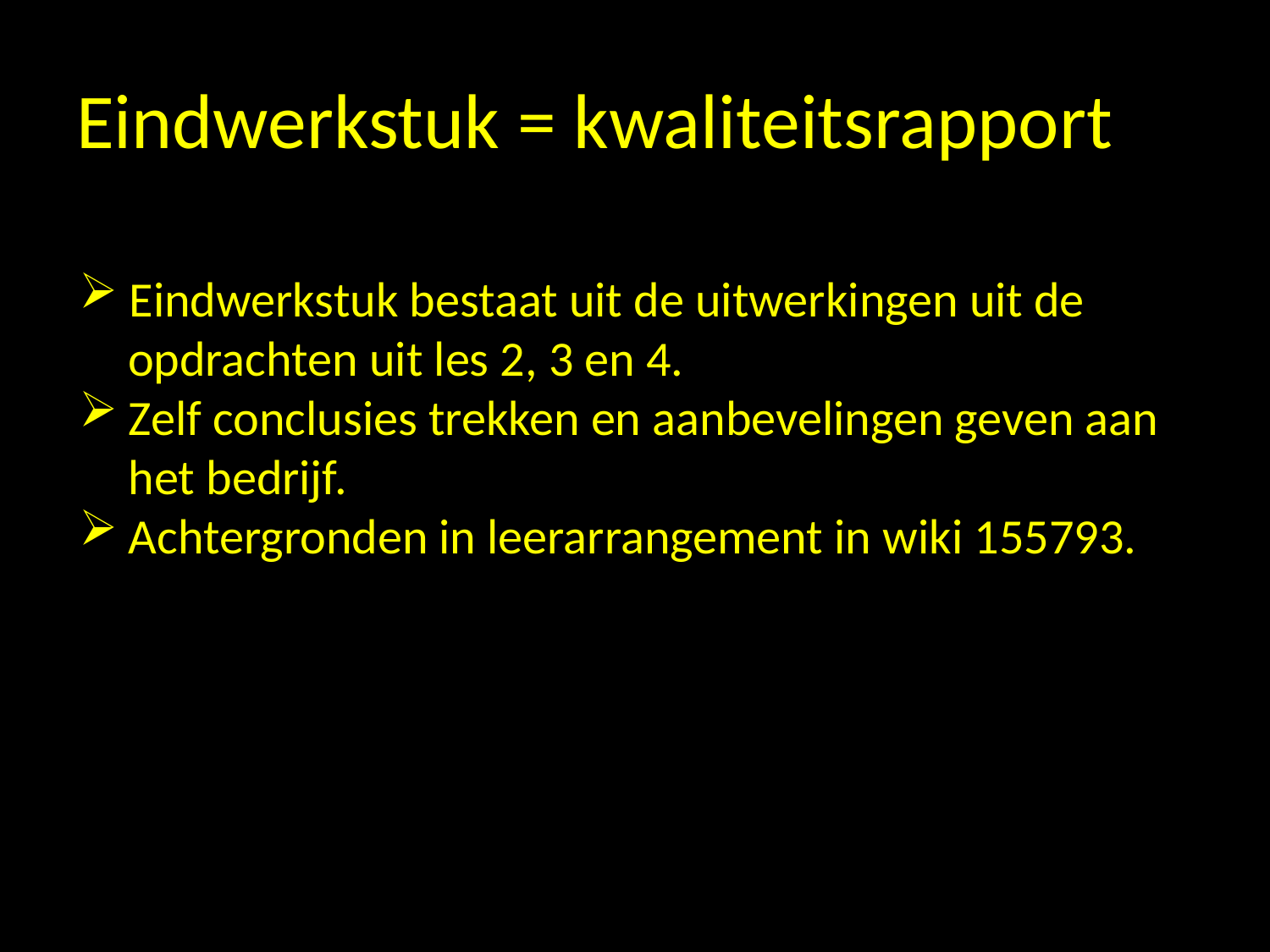

# Eindwerkstuk = kwaliteitsrapport
 Eindwerkstuk bestaat uit de uitwerkingen uit de
 opdrachten uit les 2, 3 en 4.
Zelf conclusies trekken en aanbevelingen geven aan het bedrijf.
Achtergronden in leerarrangement in wiki 155793.